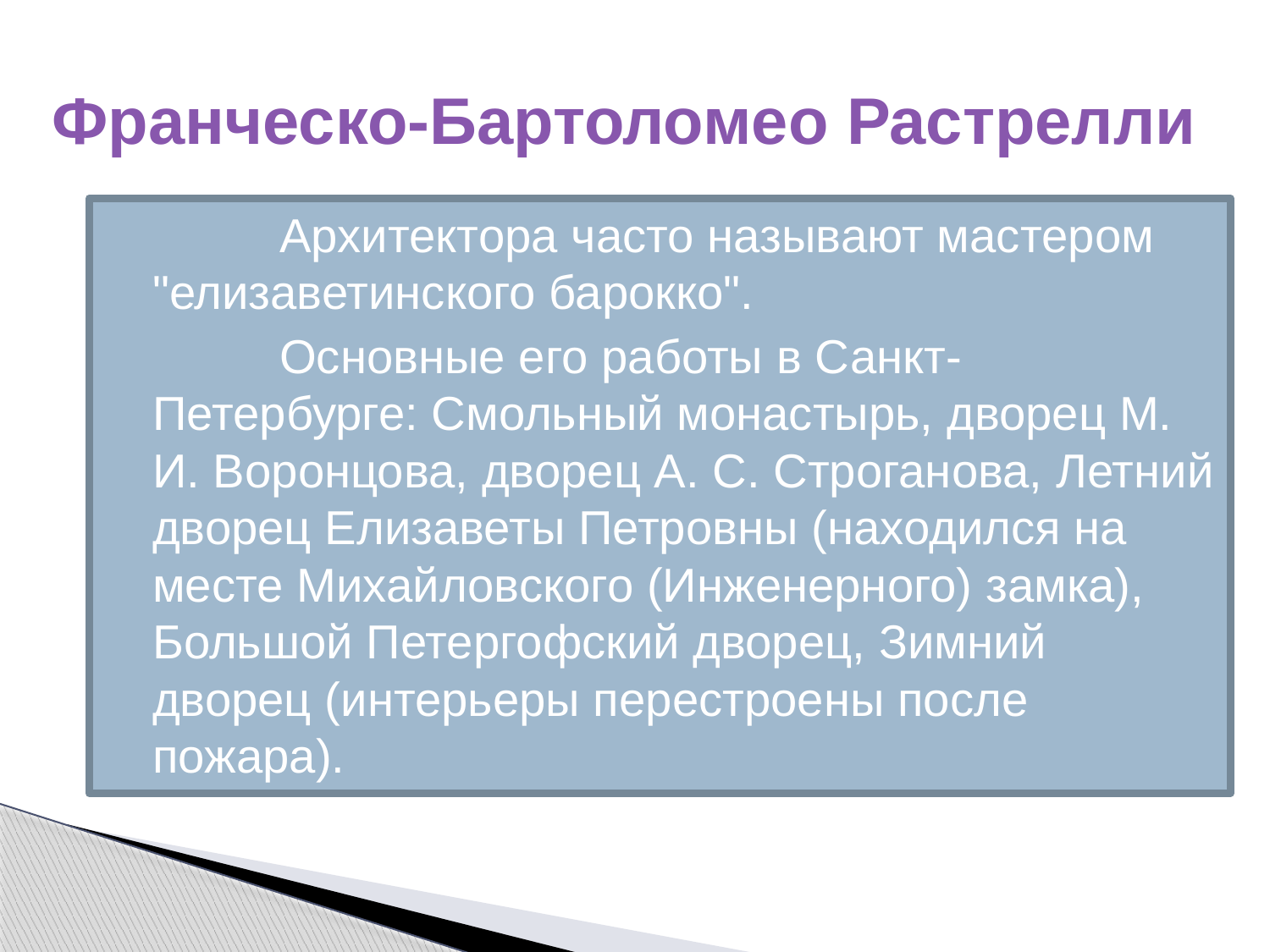

# Франческо-Бартоломео Растрелли
		Архитектора часто называют мастером "елизаветинского барокко".
		Основные его работы в Санкт-Петербурге: Смольный монастырь, дворец М. И. Воронцова, дворец А. С. Строганова, Летний дворец Елизаветы Петровны (находился на месте Михайловского (Инженерного) замка), Большой Петергофский дворец, Зимний дворец (интерьеры перестроены после пожара).